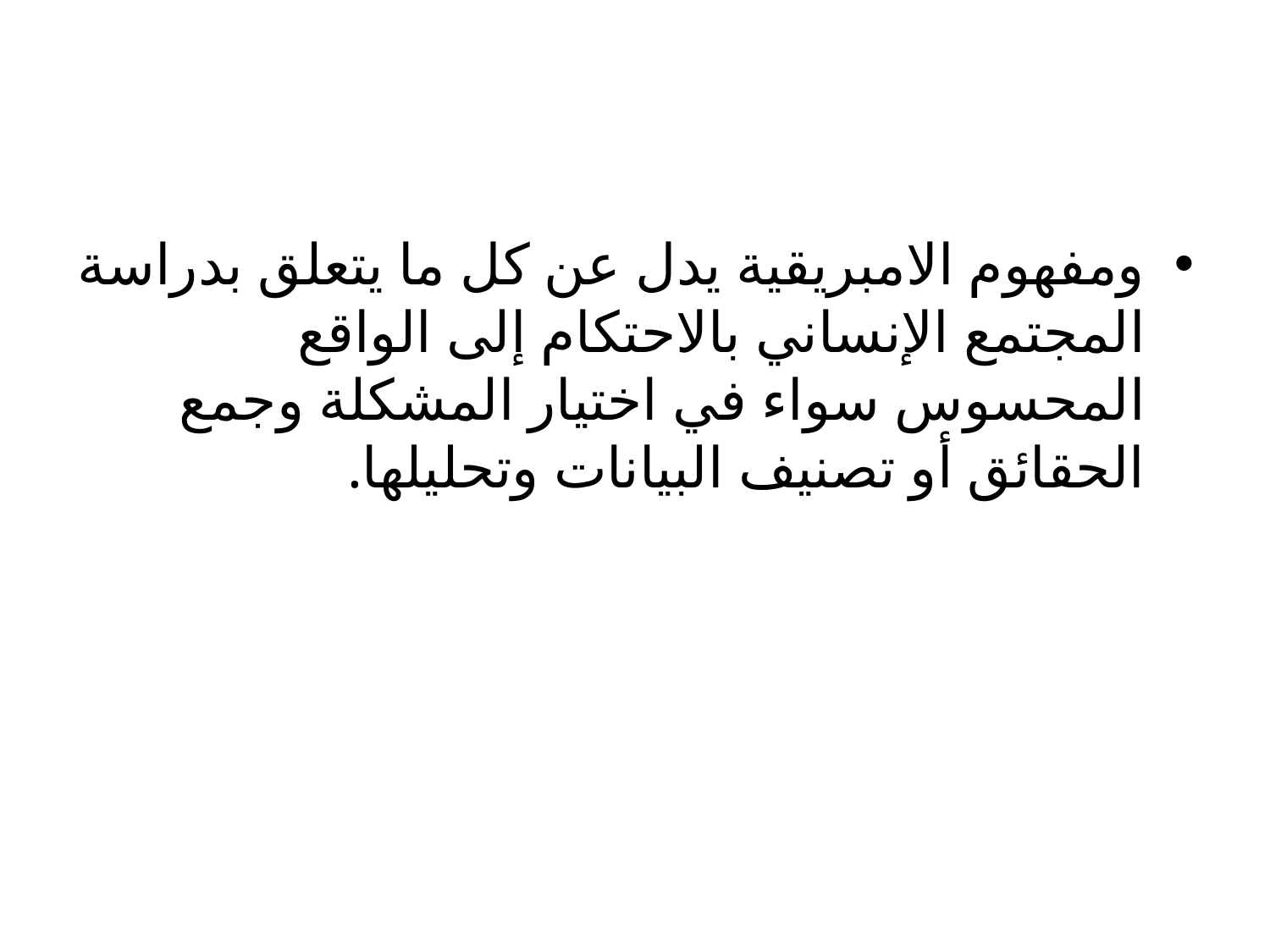

#
ومفهوم الامبريقية يدل عن كل ما يتعلق بدراسة المجتمع الإنساني بالاحتكام إلى الواقع المحسوس سواء في اختيار المشكلة وجمع الحقائق أو تصنيف البيانات وتحليلها.